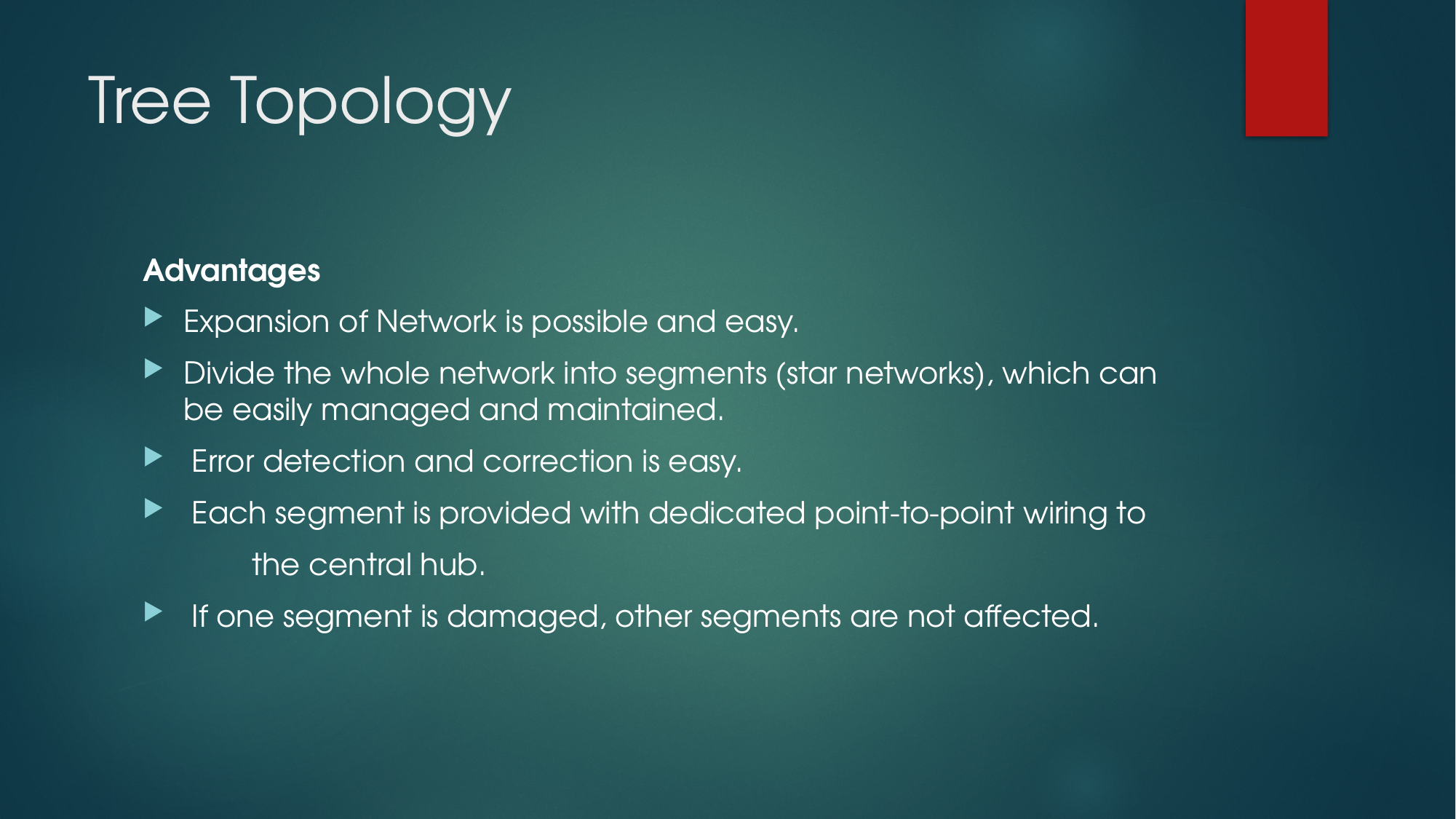

# Tree Topology
Advantages
Expansion of Network is possible and easy.
Divide the whole network into segments (star networks), which can be easily managed and maintained.
 Error detection and correction is easy.
 Each segment is provided with dedicated point-to-point wiring to
	the central hub.
 If one segment is damaged, other segments are not affected.